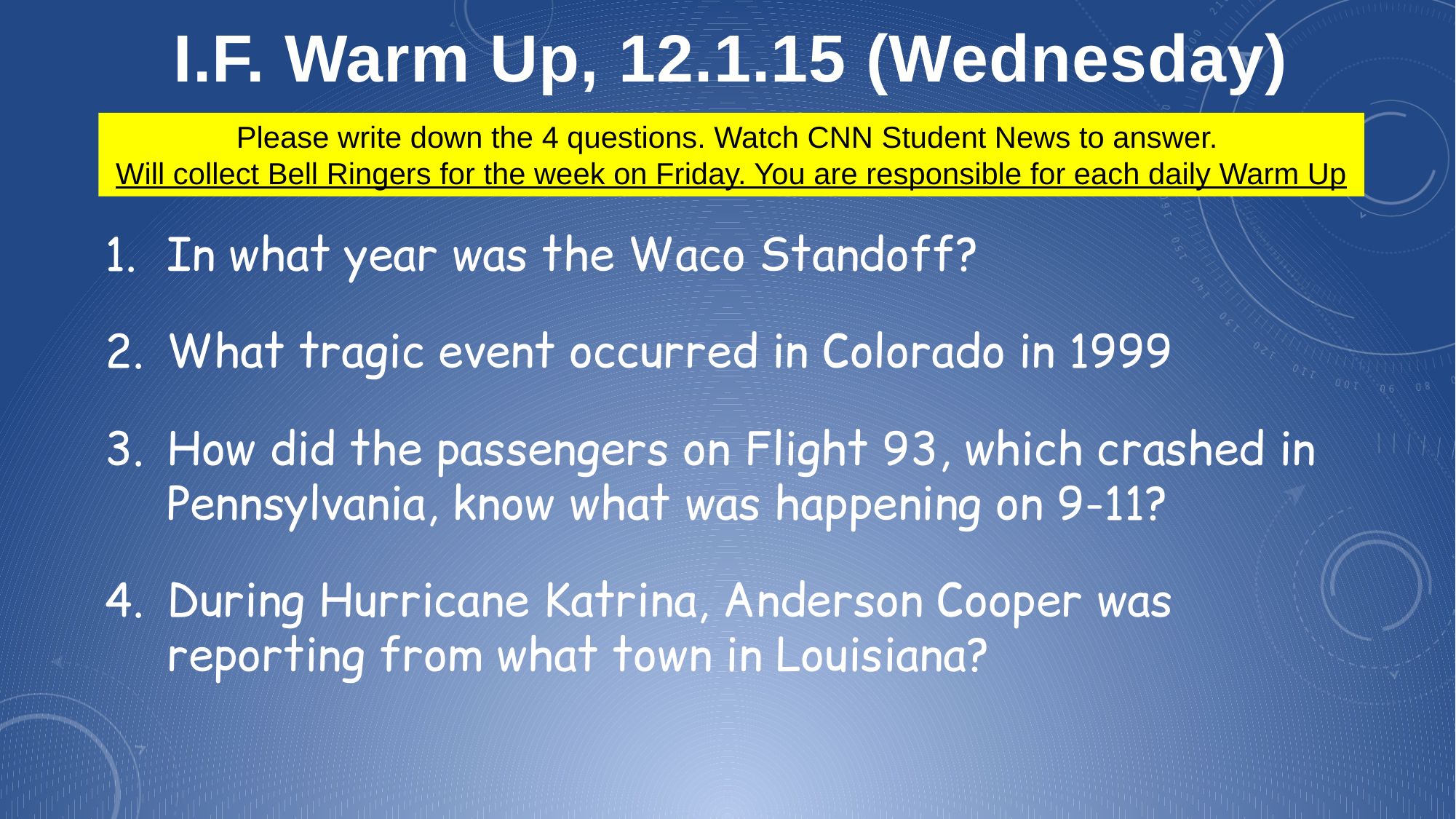

I.F. Warm Up, 12.1.15 (Wednesday)
Please write down the 4 questions. Watch CNN Student News to answer.
Will collect Bell Ringers for the week on Friday. You are responsible for each daily Warm Up
In what year was the Waco Standoff?
What tragic event occurred in Colorado in 1999
How did the passengers on Flight 93, which crashed in Pennsylvania, know what was happening on 9-11?
During Hurricane Katrina, Anderson Cooper was reporting from what town in Louisiana?